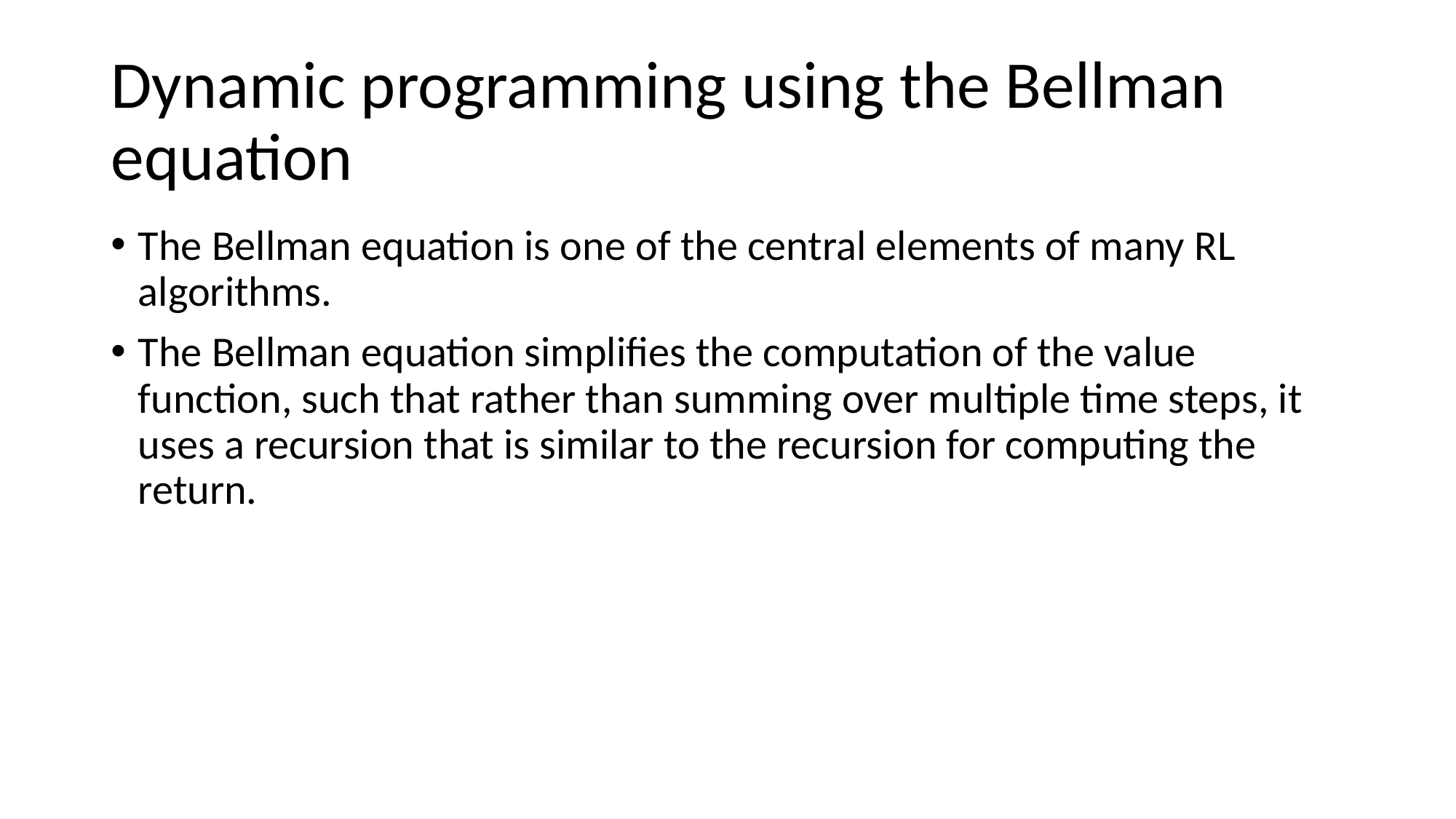

# Dynamic programming using the Bellman equation
The Bellman equation is one of the central elements of many RL algorithms.
The Bellman equation simplifies the computation of the value function, such that rather than summing over multiple time steps, it uses a recursion that is similar to the recursion for computing the return.